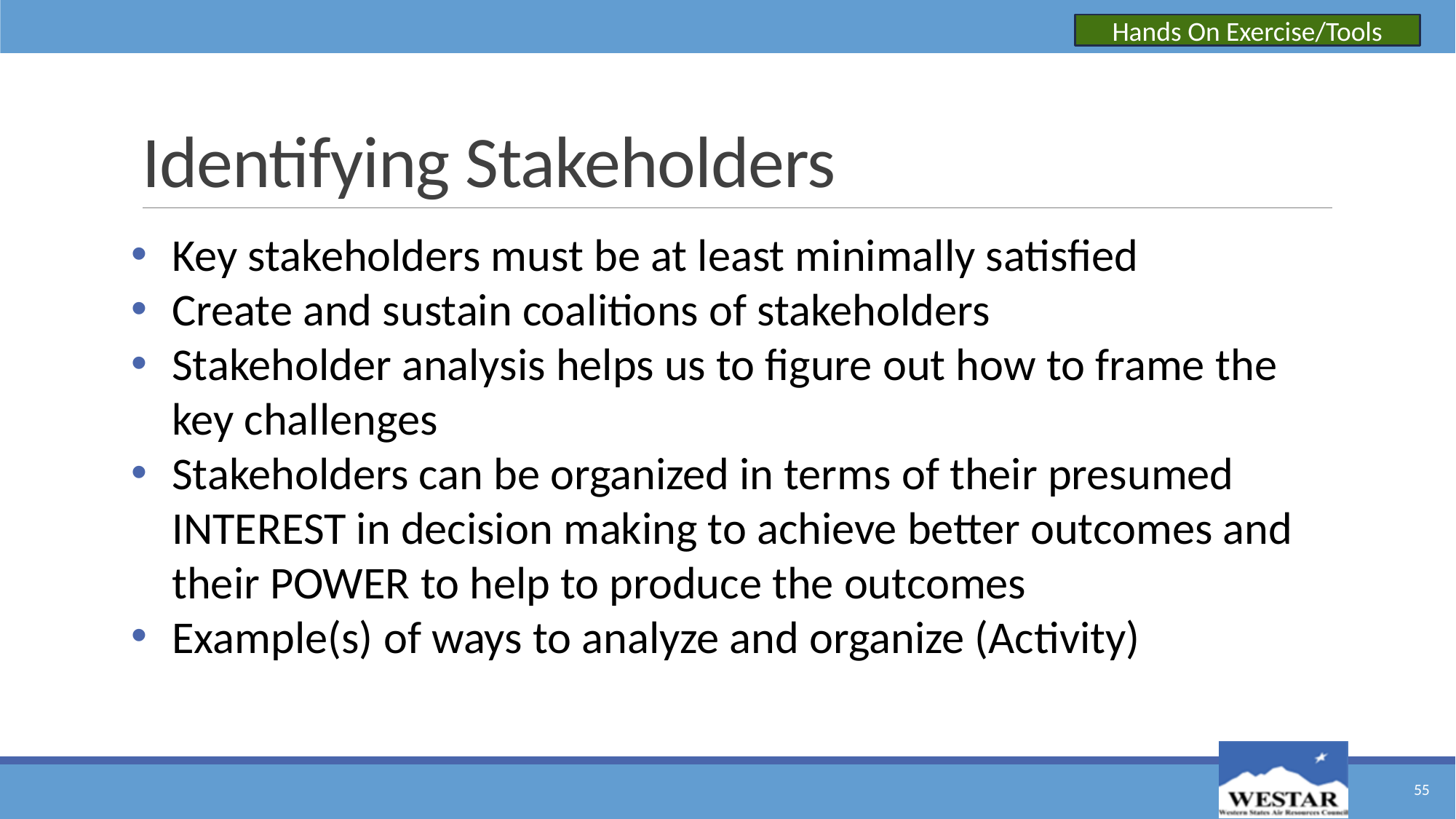

Hands On Exercise/Tools
# Identifying Stakeholders
Key stakeholders must be at least minimally satisfied
Create and sustain coalitions of stakeholders
Stakeholder analysis helps us to figure out how to frame the key challenges
Stakeholders can be organized in terms of their presumed INTEREST in decision making to achieve better outcomes and their POWER to help to produce the outcomes
Example(s) of ways to analyze and organize (Activity)

55